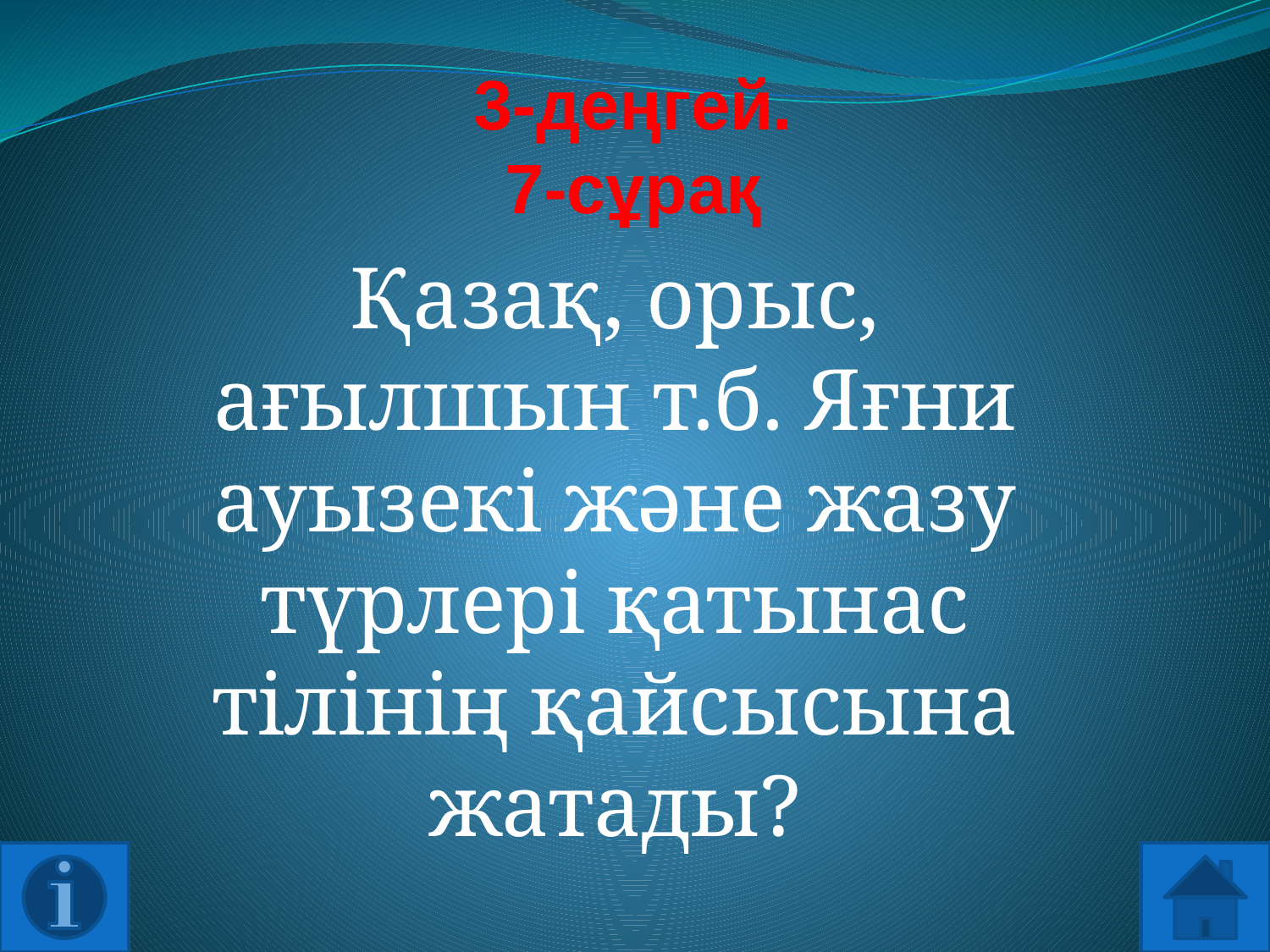

# 3-деңгей. 7-сұрақ
Қазақ, орыс, ағылшын т.б. Яғни ауызекі және жазу түрлері қатынас тілінің қайсысына жатады?